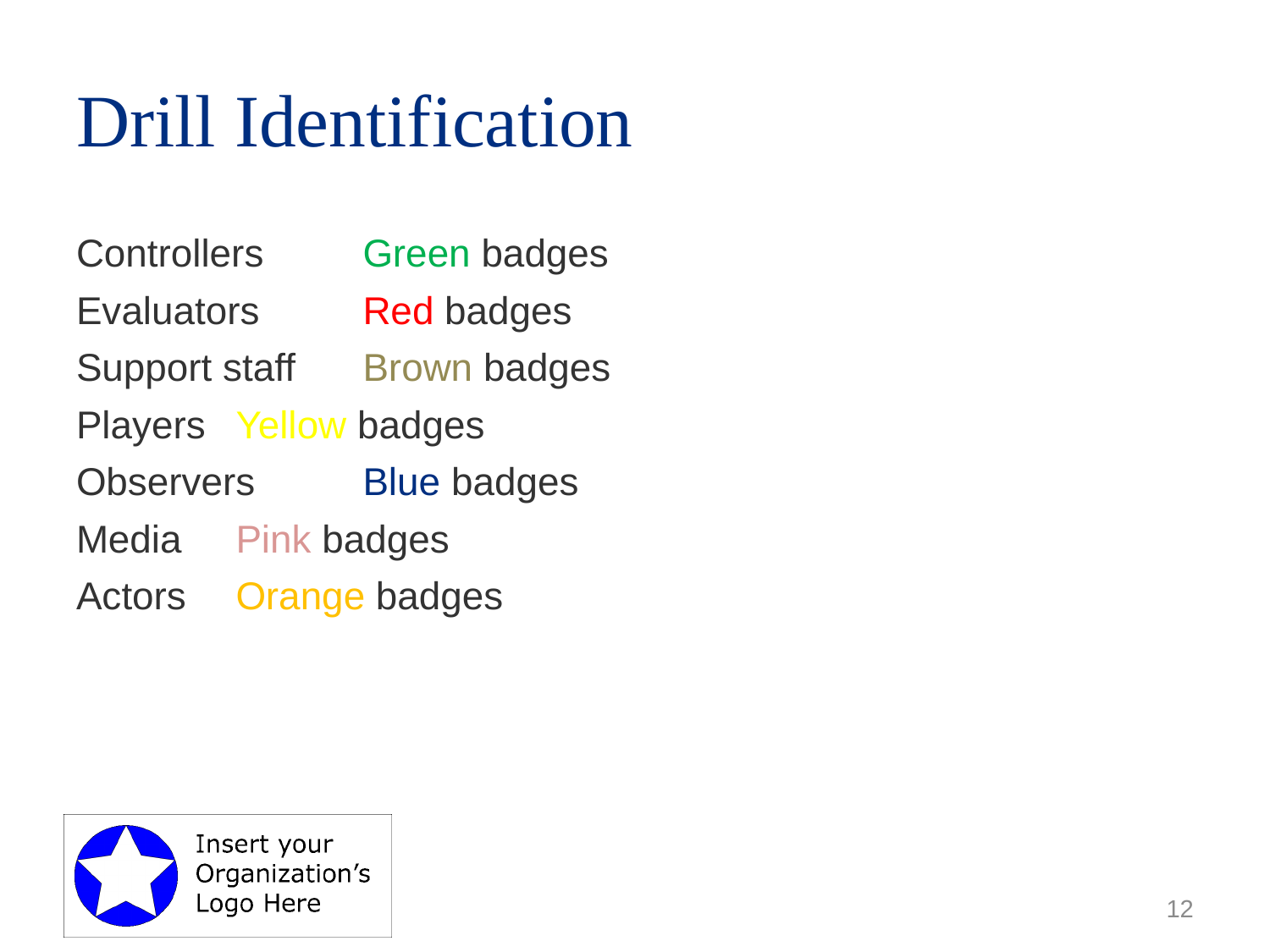

# Drill Identification
Controllers	Green badges
Evaluators	Red badges
Support staff	Brown badges
Players	Yellow badges
Observers	Blue badges
Media	Pink badges
Actors	Orange badges

12